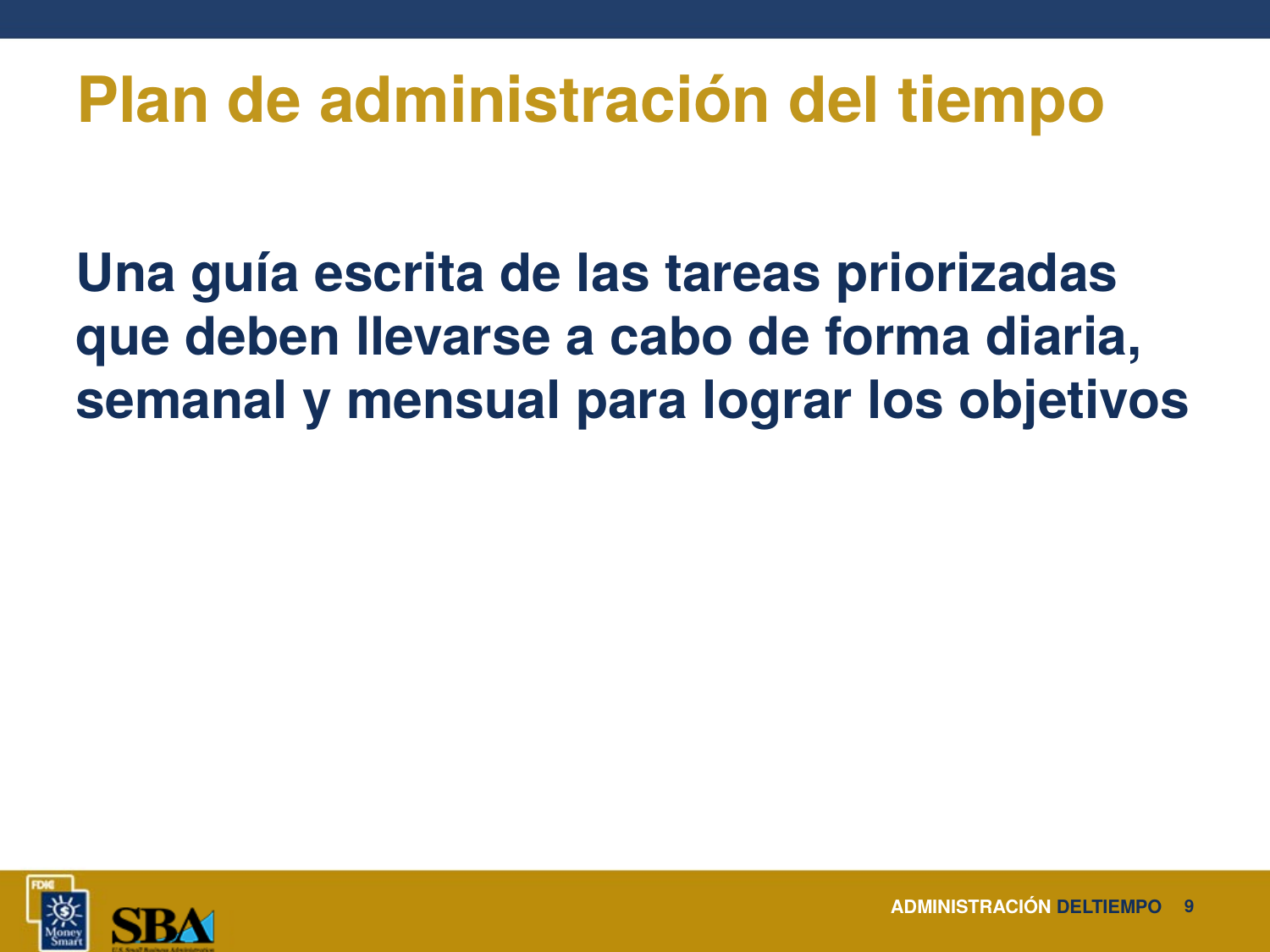

# Plan de administración del tiempo

Una guía escrita de las tareas priorizadas que deben llevarse a cabo de forma diaria, semanal y mensual para lograr los objetivos